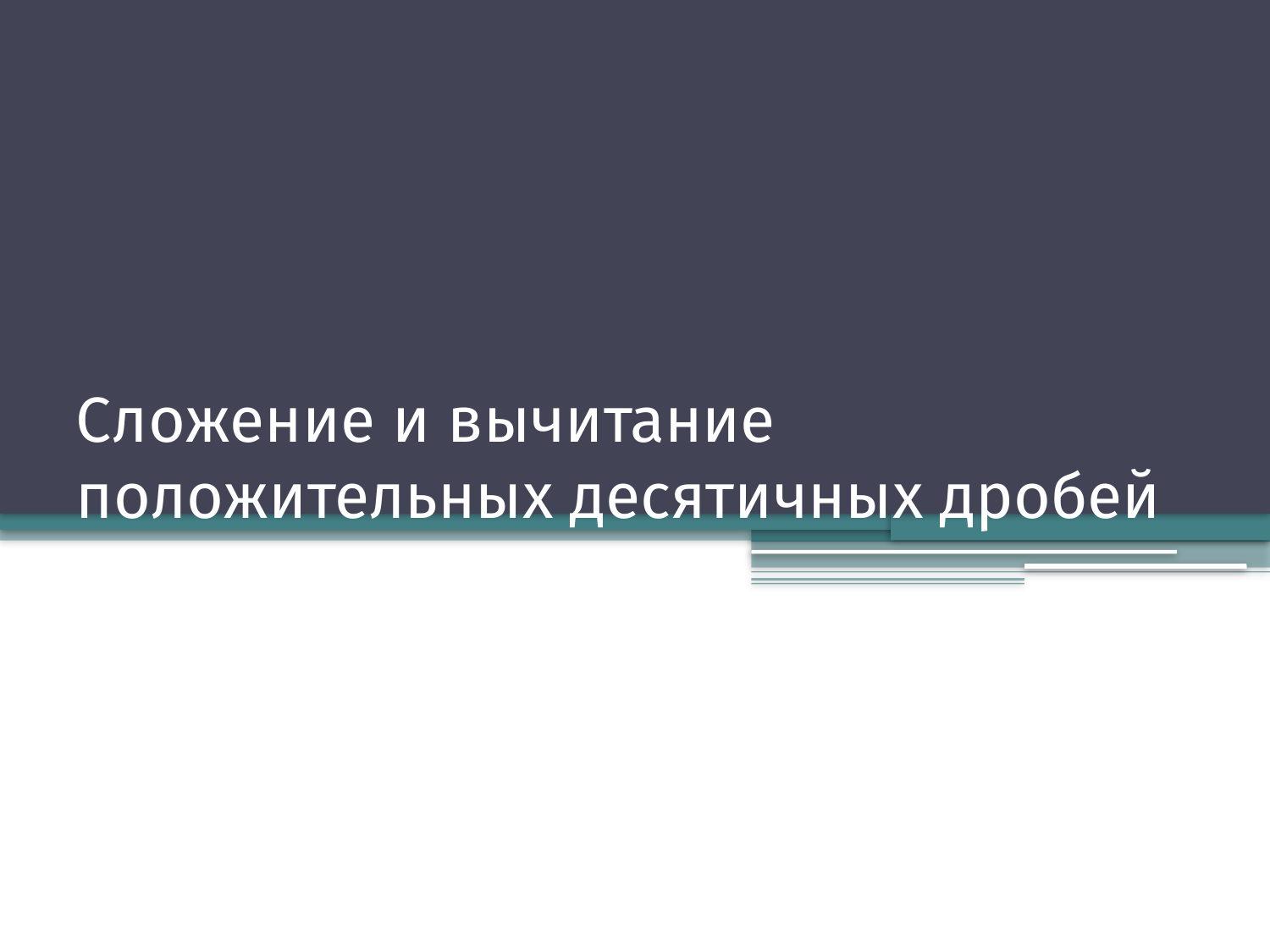

# Сложение и вычитание положительных десятичных дробей